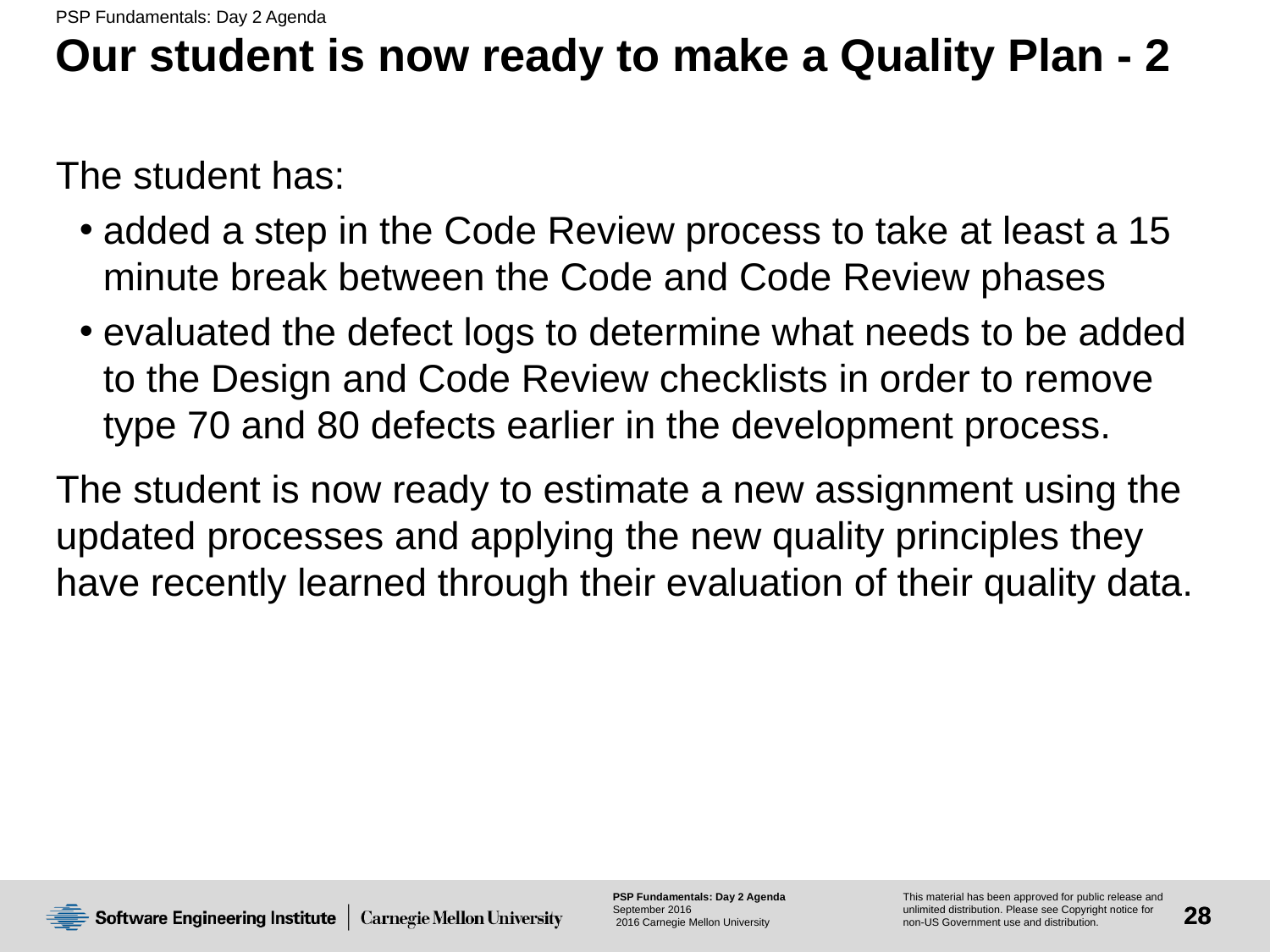

# Our student is now ready to make a Quality Plan - 2
The student has:
added a step in the Code Review process to take at least a 15 minute break between the Code and Code Review phases
evaluated the defect logs to determine what needs to be added to the Design and Code Review checklists in order to remove type 70 and 80 defects earlier in the development process.
The student is now ready to estimate a new assignment using the updated processes and applying the new quality principles they have recently learned through their evaluation of their quality data.